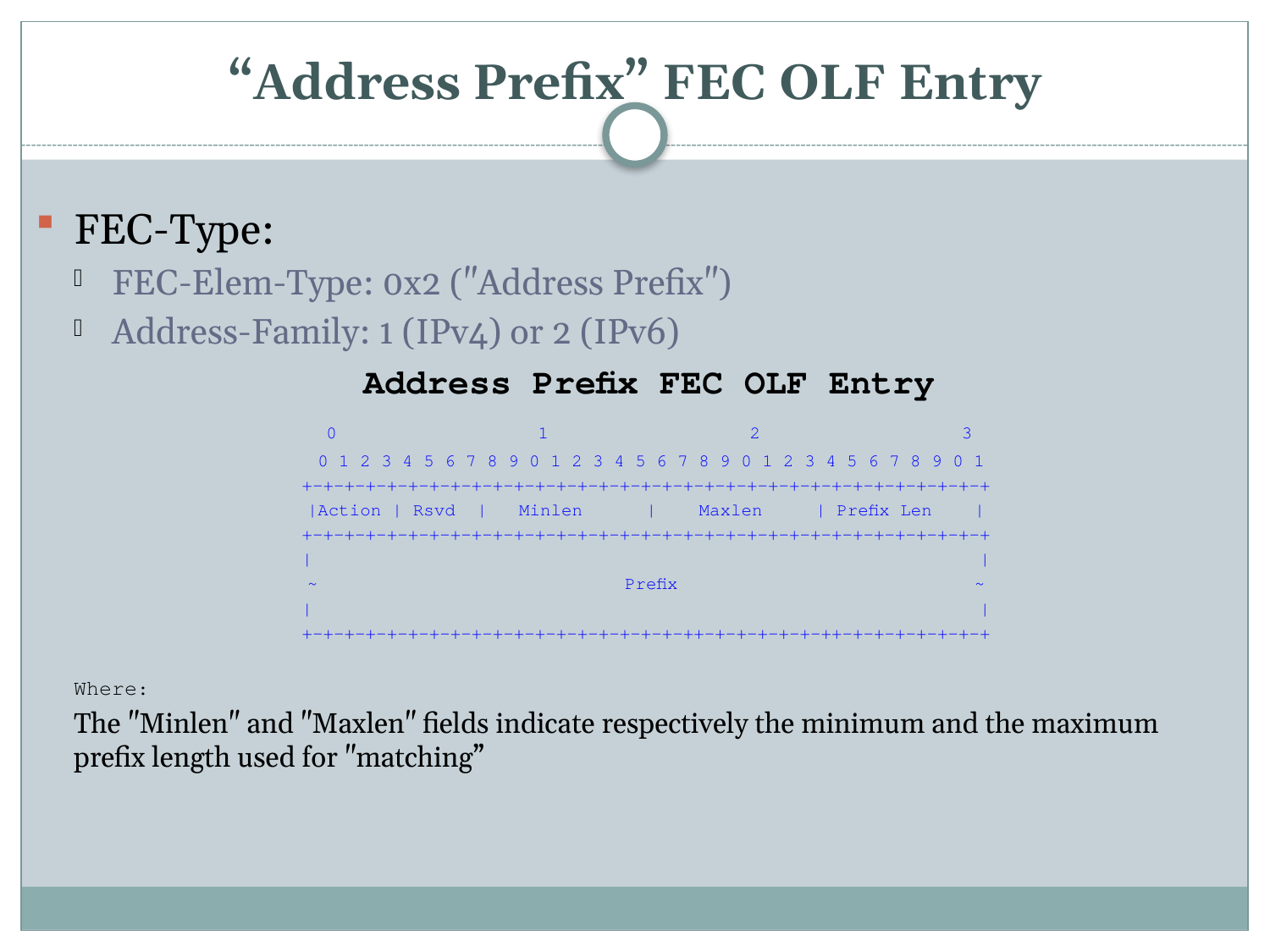

# “Address Prefix” FEC OLF Entry
FEC-Type:
FEC-Elem-Type: 0x2 ("Address Prefix")
Address-Family: 1 (IPv4) or 2 (IPv6)
Address Prefix FEC OLF Entry
  0                   1                   2                   3
    0 1 2 3 4 5 6 7 8 9 0 1 2 3 4 5 6 7 8 9 0 1 2 3 4 5 6 7 8 9 0 1
   +-+-+-+-+-+-+-+-+-+-+-+-+-+-+-+-+-+-+-+-+-+-+-+-+-+-+-+-+-+-+-+-+
   |Action | Rsvd  |   Minlen      |    Maxlen     | Prefix Len    |
   +-+-+-+-+-+-+-+-+-+-+-+-+-+-+-+-+-+-+-+-+-+-+-+-+-+-+-+-+-+-+-+-+
   |                                                               |
   ~                             Prefix                            ~
   |                                                               |
   +-+-+-+-+-+-+-+-+-+-+-+-+-+-+-+-+-+-++-+-+-+-+-+-++-+-+-+-+-+-+-+

	Where:
	The "Minlen" and "Maxlen" fields indicate respectively the minimum and the maximum prefix length used for "matching”